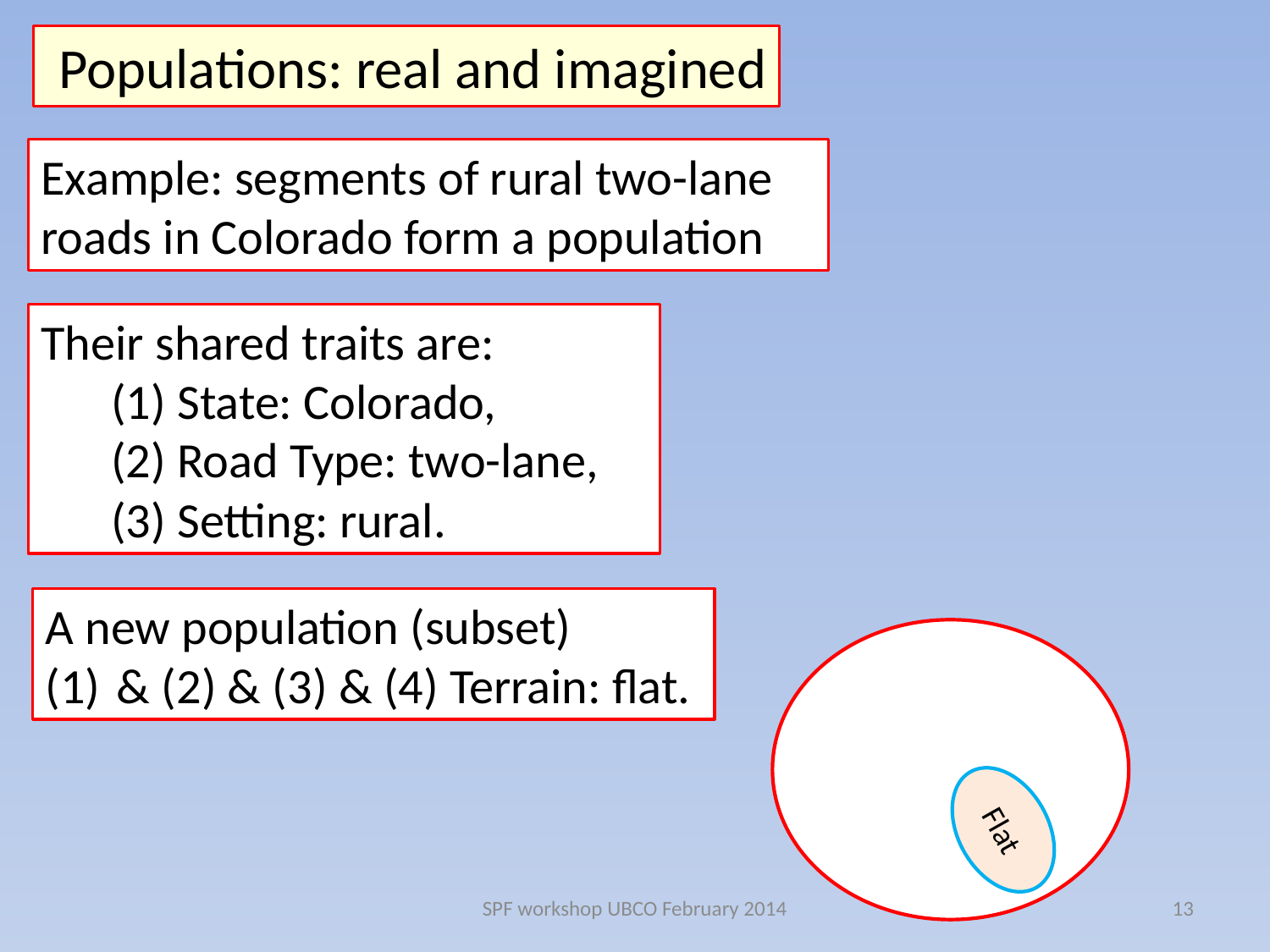

Populations: real and imagined
Example: segments of rural two-lane roads in Colorado form a population
Their shared traits are:
 State: Colorado,
 Road Type: two-lane,
 Setting: rural.
A new population (subset)
& (2) & (3) & (4) Terrain: flat.

Flat
SPF workshop UBCO February 2014
13